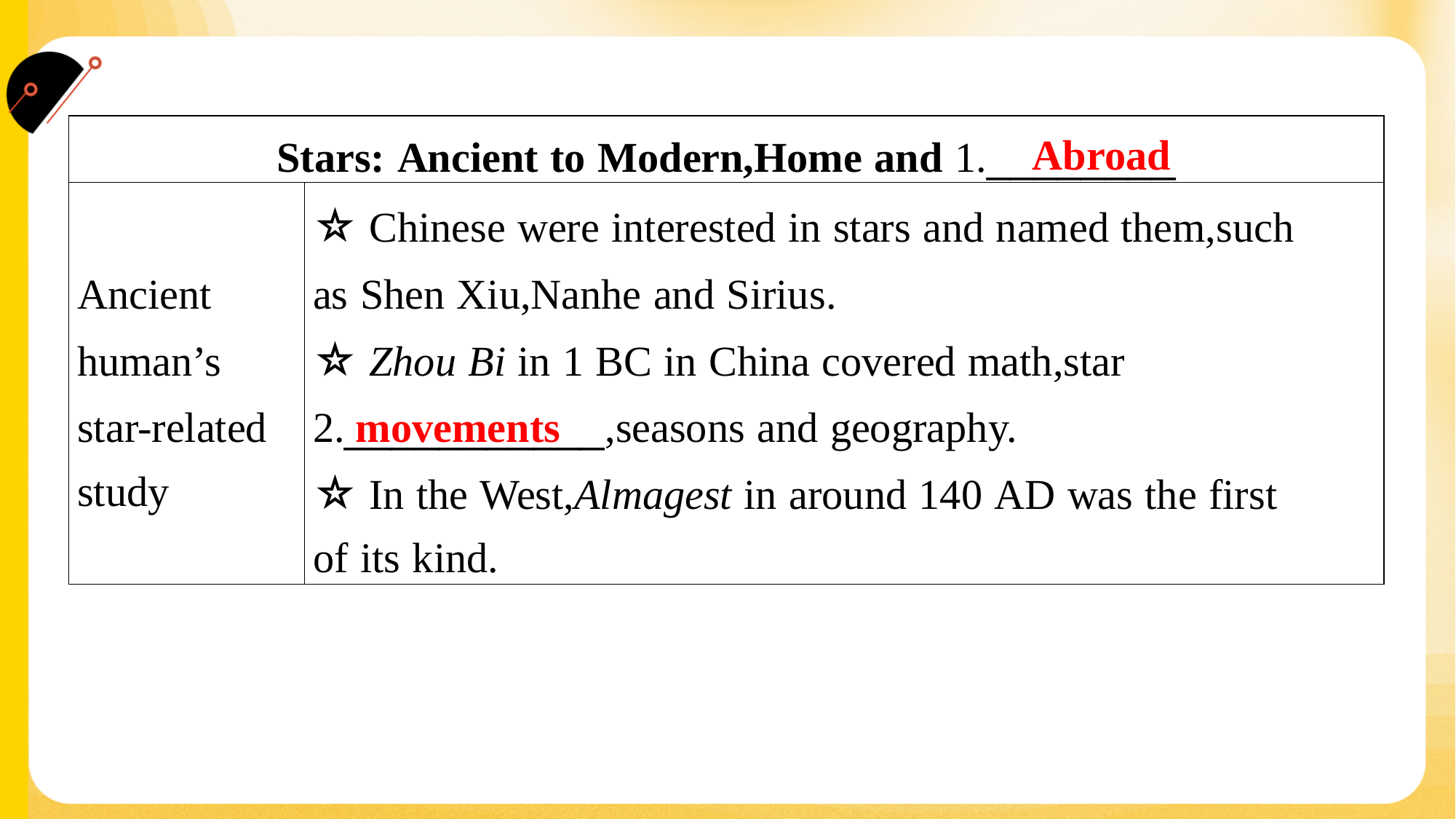

Abroad
| Stars: Ancient to Modern,Home and 1.\_\_\_\_\_\_\_\_ |  |
| --- | --- |
| Ancient human’s star-related study | ☆ Chinese were interested in stars and named them,such as Shen Xiu,Nanhe and Sirius. ☆ Zhou Bi in 1 BC in China covered math,star 2.\_\_\_\_\_\_\_\_\_\_\_,seasons and geography. ☆ In the West,Almagest in around 140 AD was the first of its kind. |
movements